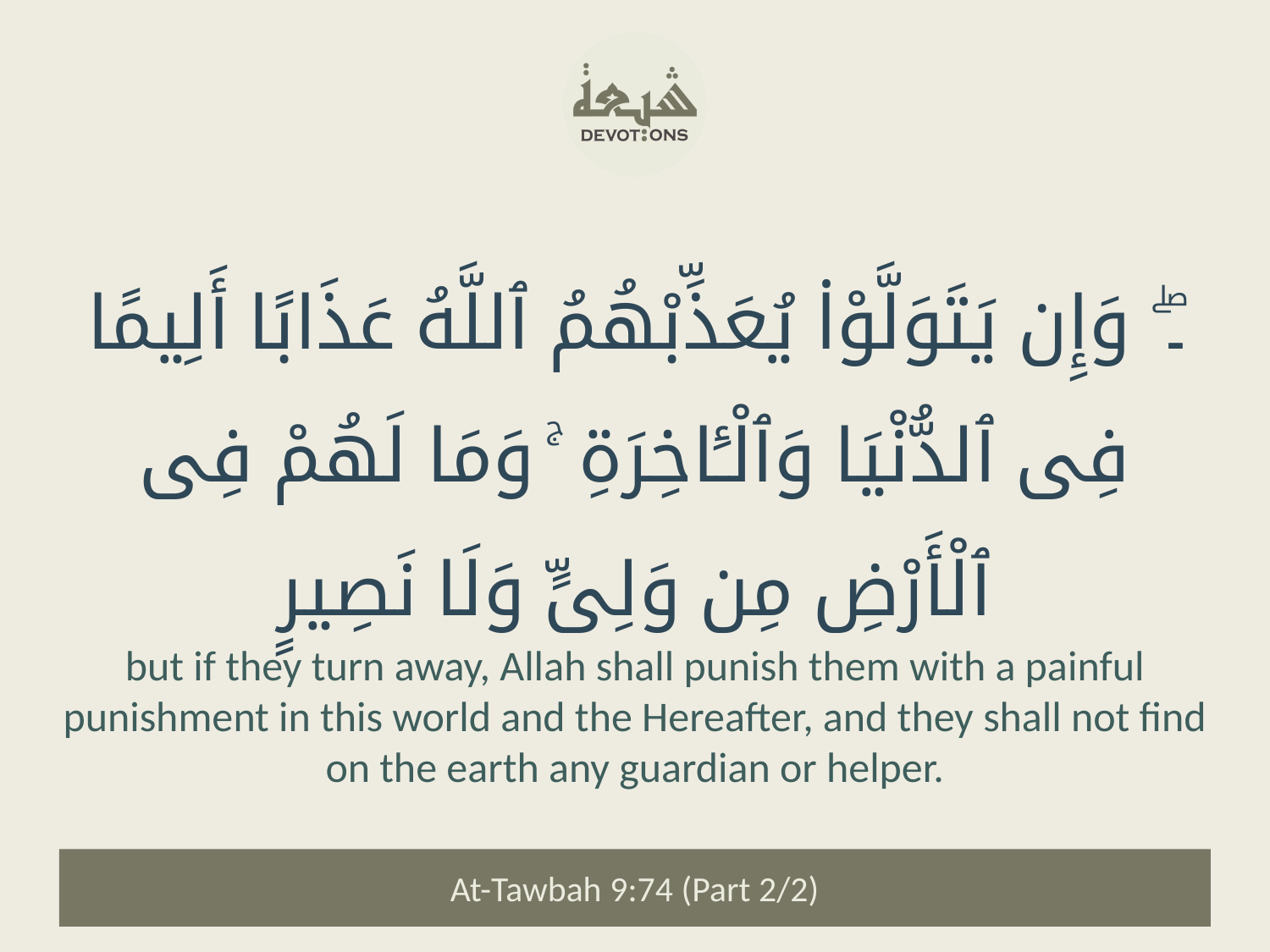

۔ۖ  وَإِن يَتَوَلَّوْا۟ يُعَذِّبْهُمُ ٱللَّهُ عَذَابًا أَلِيمًا فِى ٱلدُّنْيَا وَٱلْـَٔاخِرَةِ ۚ وَمَا لَهُمْ فِى ٱلْأَرْضِ مِن وَلِىٍّ وَلَا نَصِيرٍ
but if they turn away, Allah shall punish them with a painful punishment in this world and the Hereafter, and they shall not find on the earth any guardian or helper.
At-Tawbah 9:74 (Part 2/2)